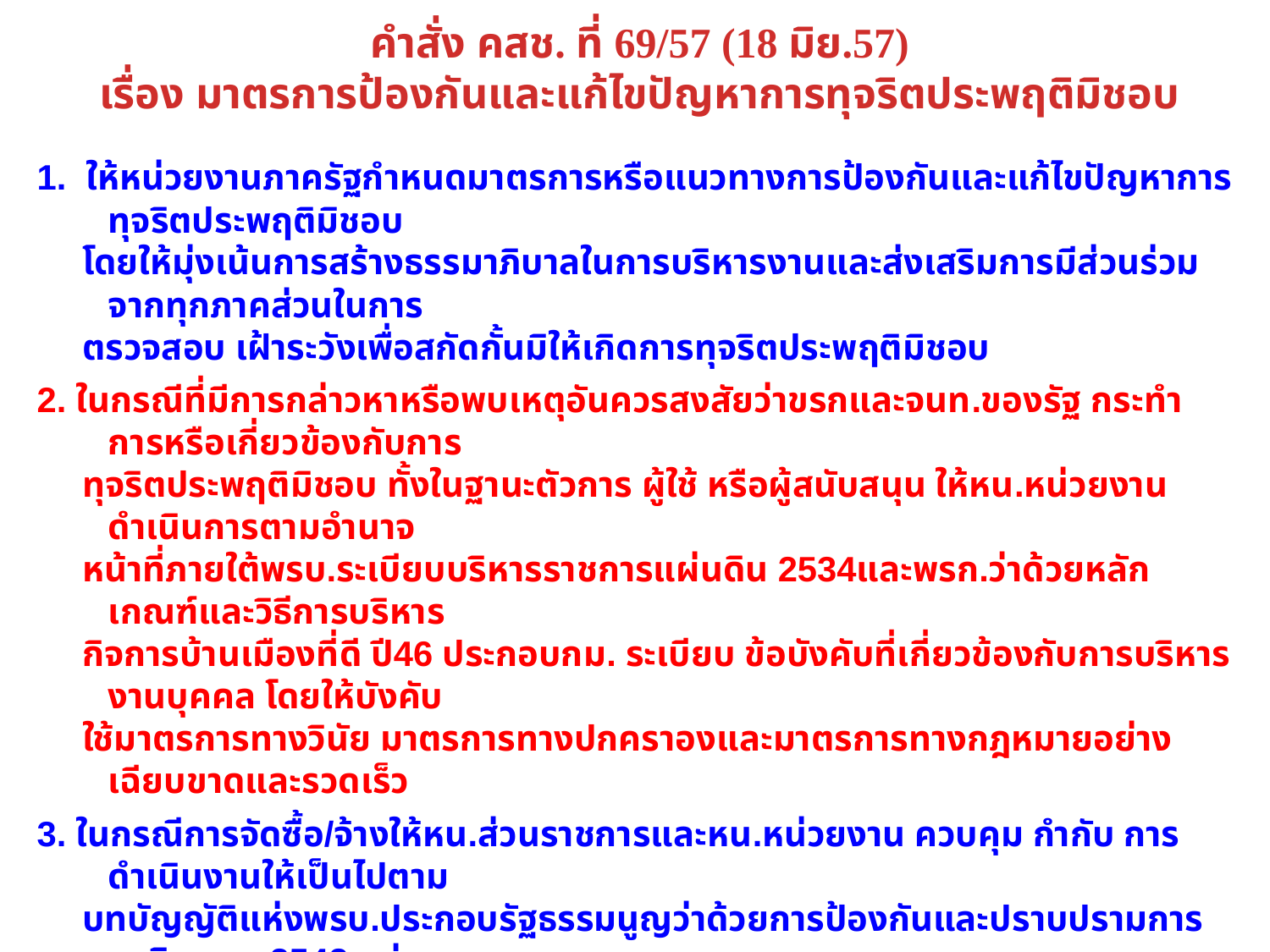

คำสั่ง คสช. ที่ 69/57 (18 มิย.57)
เรื่อง มาตรการป้องกันและแก้ไขปัญหาการทุจริตประพฤติมิชอบ
1.  ให้หน่วยงานภาครัฐกำหนดมาตรการหรือแนวทางการป้องกันและแก้ไขปัญหาการ ทุจริตประพฤติมิชอบ
     โดยให้มุ่งเน้นการสร้างธรรมาภิบาลในการบริหารงานและส่งเสริมการมีส่วนร่วมจากทุกภาคส่วนในการ
     ตรวจสอบ เฝ้าระวังเพื่อสกัดกั้นมิให้เกิดการทุจริตประพฤติมิชอบ
2. ในกรณีที่มีการกล่าวหาหรือพบเหตุอันควรสงสัยว่าขรกและจนท.ของรัฐ กระทำการหรือเกี่ยวข้องกับการ
     ทุจริตประพฤติมิชอบ ทั้งในฐานะตัวการ ผู้ใช้ หรือผู้สนับสนุน ให้หน.หน่วยงานดำเนินการตามอำนาจ
     หน้าที่ภายใต้พรบ.ระเบียบบริหารราชการแผ่นดิน 2534และพรก.ว่าด้วยหลักเกณฑ์และวิธีการบริหาร
     กิจการบ้านเมืองที่ดี ปี46 ประกอบกม. ระเบียบ ข้อบังคับที่เกี่ยวข้องกับการบริหารงานบุคคล โดยให้บังคับ
     ใช้มาตรการทางวินัย มาตรการทางปกคราองและมาตรการทางกฎหมายอย่างเฉียบขาดและรวดเร็ว
3. ในกรณีการจัดซื้อ/จ้างให้หน.ส่วนราชการและหน.หน่วยงาน ควบคุม กำกับ การดำเนินงานให้เป็นไปตาม
     บทบัญญัติแห่งพรบ.ประกอบรัฐธรรมนูญว่าด้วยการป้องกันและปราบปรามการทุจริต พ.ศ.2542 อย่าง
     เคร่งครัด
4. กรณีหน.ส่วนหรือผู้บังคับบัญชาปล่อยปละละเลย ไม่ดำเนินการตามข้อ 2 และข้อ 3 ให้ถือเป็นความผิดวินัย
    หรือความผิดทางอาญาแล้วแต่กรณี
5. ให้สำนักงานคกก.ป้องกันและปราบปรามการทุจริตในภาครัฐดำเนินดำเนินการแสวงหา รวบรวมและ
     ดำเนินการอื่นใดเพื่อให้ได้มาซึ่งข้อเท็จจริงและพยานหลักฐานในการที่จะทราบรายละเอียดและพิสูจน์
     เกี่ยวกับการทุจริตในภาครัฐ รวมทั้งติดตาม เร่งรัดผลการดำเนินงานตามข้อ 1 ข้อ 2 ข้อ 3 และข้อ 4 และ
     รายงานผลการปฏิบัติพร้อมทั้งเสนอ ความเห็นให้ คสช.ทราบและพิจารณาอย่างต่อเนื่อง